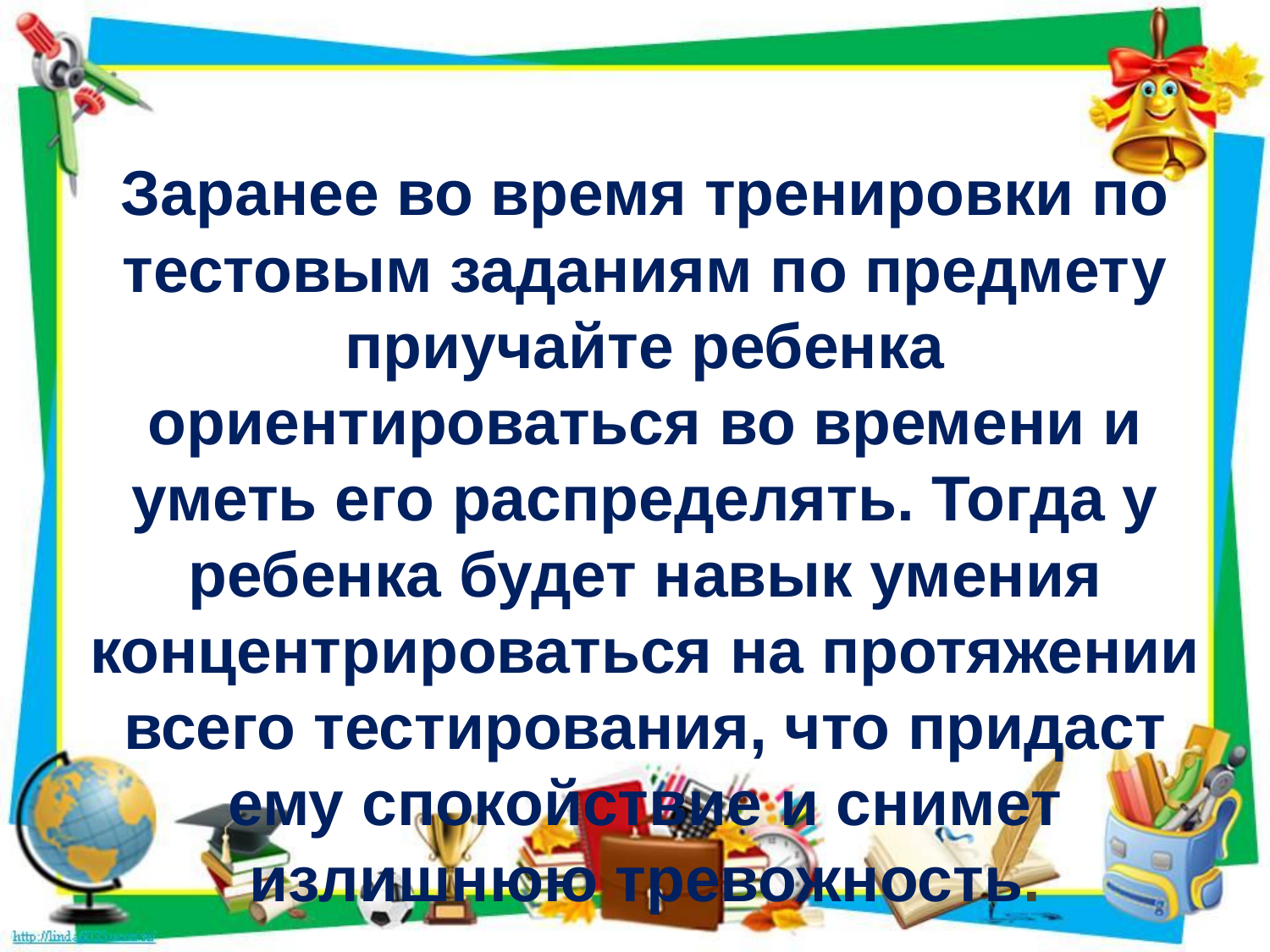

Заранее во время тренировки по тестовым заданиям по предмету приучайте ребенка ориентироваться во времени и уметь его распределять. Тогда у ребенка будет навык умения концентрироваться на протяжении всего тестирования, что придаст ему спокойствие и снимет излишнюю тревожность.